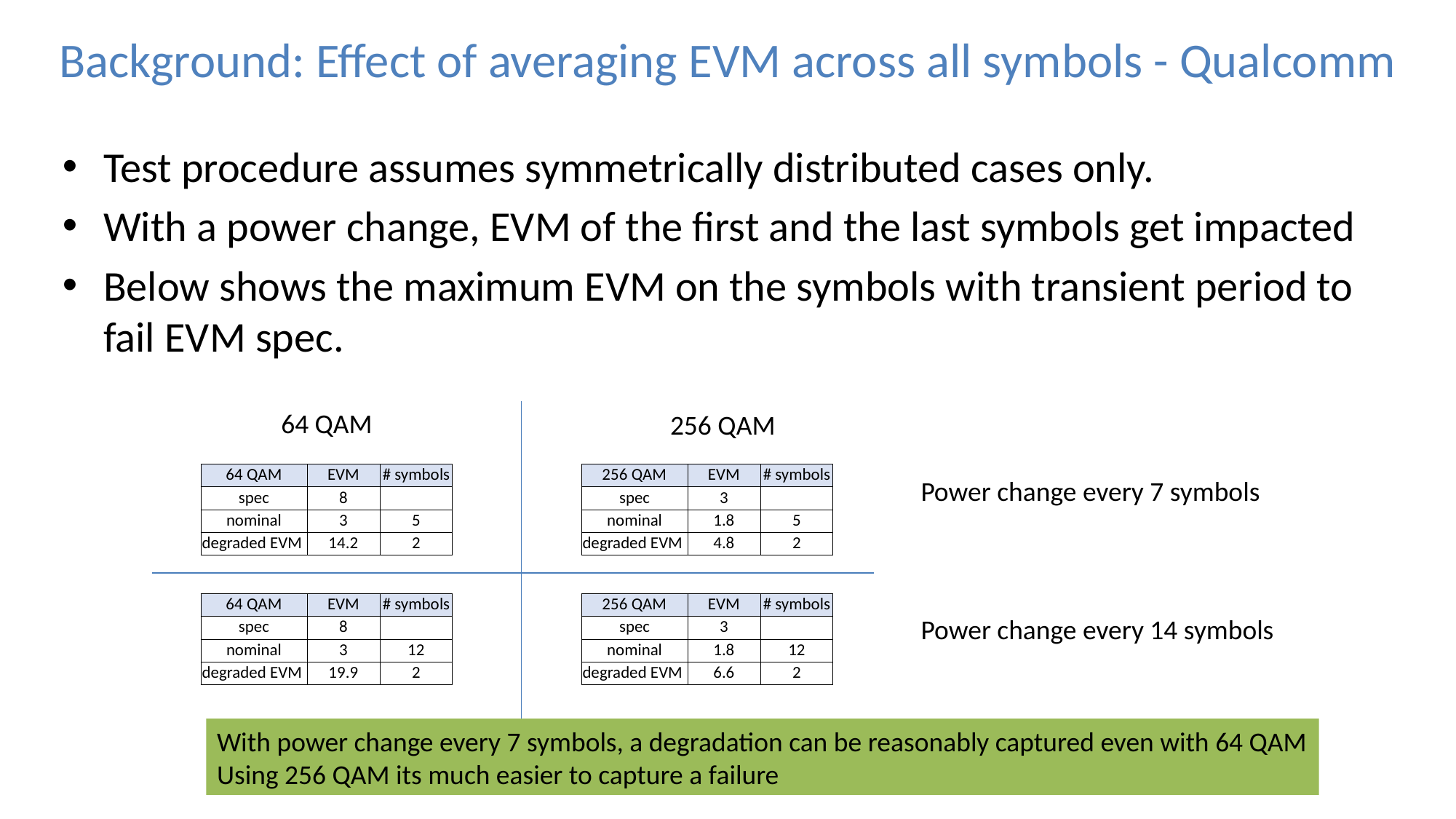

# Background: Effect of averaging EVM across all symbols - Qualcomm
Test procedure assumes symmetrically distributed cases only.
With a power change, EVM of the first and the last symbols get impacted
Below shows the maximum EVM on the symbols with transient period to fail EVM spec.
64 QAM
256 QAM
| 64 QAM | EVM | # symbols |
| --- | --- | --- |
| spec | 8 |  |
| nominal | 3 | 5 |
| degraded EVM | 14.2 | 2 |
| 256 QAM | EVM | # symbols |
| --- | --- | --- |
| spec | 3 |  |
| nominal | 1.8 | 5 |
| degraded EVM | 4.8 | 2 |
Power change every 7 symbols
| 256 QAM | EVM | # symbols |
| --- | --- | --- |
| spec | 3 |  |
| nominal | 1.8 | 12 |
| degraded EVM | 6.6 | 2 |
| 64 QAM | EVM | # symbols |
| --- | --- | --- |
| spec | 8 |  |
| nominal | 3 | 12 |
| degraded EVM | 19.9 | 2 |
Power change every 14 symbols
With power change every 7 symbols, a degradation can be reasonably captured even with 64 QAM
Using 256 QAM its much easier to capture a failure